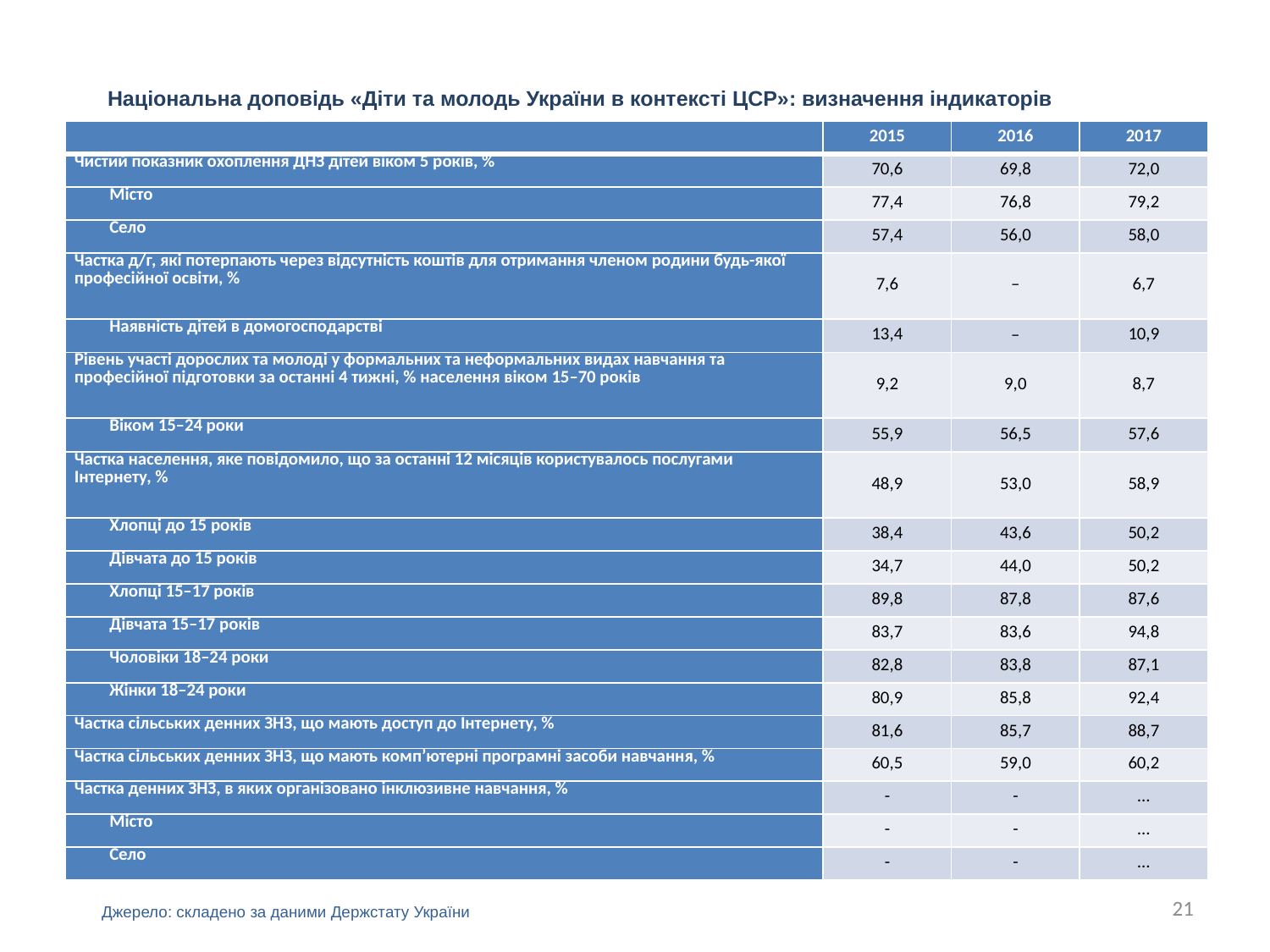

Національна доповідь «Діти та молодь України в контексті ЦСР»: визначення індикаторів
|  | 2015 | 2016 | 2017 |
| --- | --- | --- | --- |
| Чистий показник охоплення ДНЗ дітей віком 5 років, % | 70,6 | 69,8 | 72,0 |
| Місто | 77,4 | 76,8 | 79,2 |
| Село | 57,4 | 56,0 | 58,0 |
| Частка д/г, які потерпають через відсутність коштів для отримання членом родини будь-якої професійної освіти, % | 7,6 | – | 6,7 |
| Наявність дітей в домогосподарстві | 13,4 | – | 10,9 |
| Рівень участі дорослих та молоді у формальних та неформальних видах навчання та професійної підготовки за останні 4 тижні, % населення віком 15–70 років | 9,2 | 9,0 | 8,7 |
| Віком 15–24 роки | 55,9 | 56,5 | 57,6 |
| Частка населення, яке повідомило, що за останні 12 місяців користувалось послугами Інтернету, % | 48,9 | 53,0 | 58,9 |
| Хлопці до 15 років | 38,4 | 43,6 | 50,2 |
| Дівчата до 15 років | 34,7 | 44,0 | 50,2 |
| Хлопці 15–17 років | 89,8 | 87,8 | 87,6 |
| Дівчата 15–17 років | 83,7 | 83,6 | 94,8 |
| Чоловіки 18–24 роки | 82,8 | 83,8 | 87,1 |
| Жінки 18–24 роки | 80,9 | 85,8 | 92,4 |
| Частка сільських денних ЗНЗ, що мають доступ до Інтернету, % | 81,6 | 85,7 | 88,7 |
| Частка сільських денних ЗНЗ, що мають комп’ютерні програмні засоби навчання, % | 60,5 | 59,0 | 60,2 |
| Частка денних ЗНЗ, в яких організовано інклюзивне навчання, % | - | - | … |
| Місто | - | - | … |
| Село | - | - | … |
21
Джерело: складено за даними Держстату України